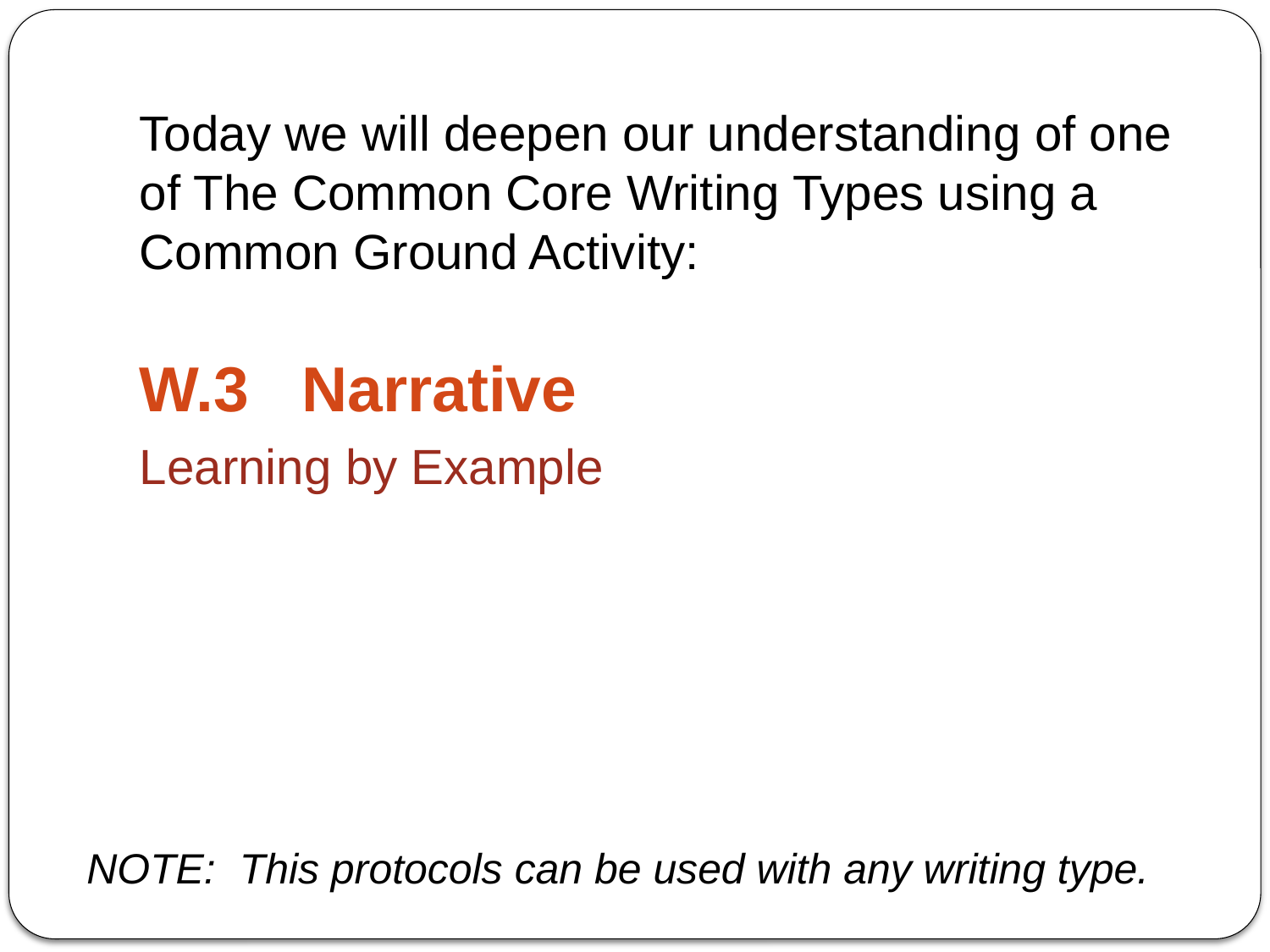

#
Today we will deepen our understanding of one of The Common Core Writing Types using a Common Ground Activity:
W.3   Narrative
Learning by Example

NOTE:  This protocols can be used with any writing type.